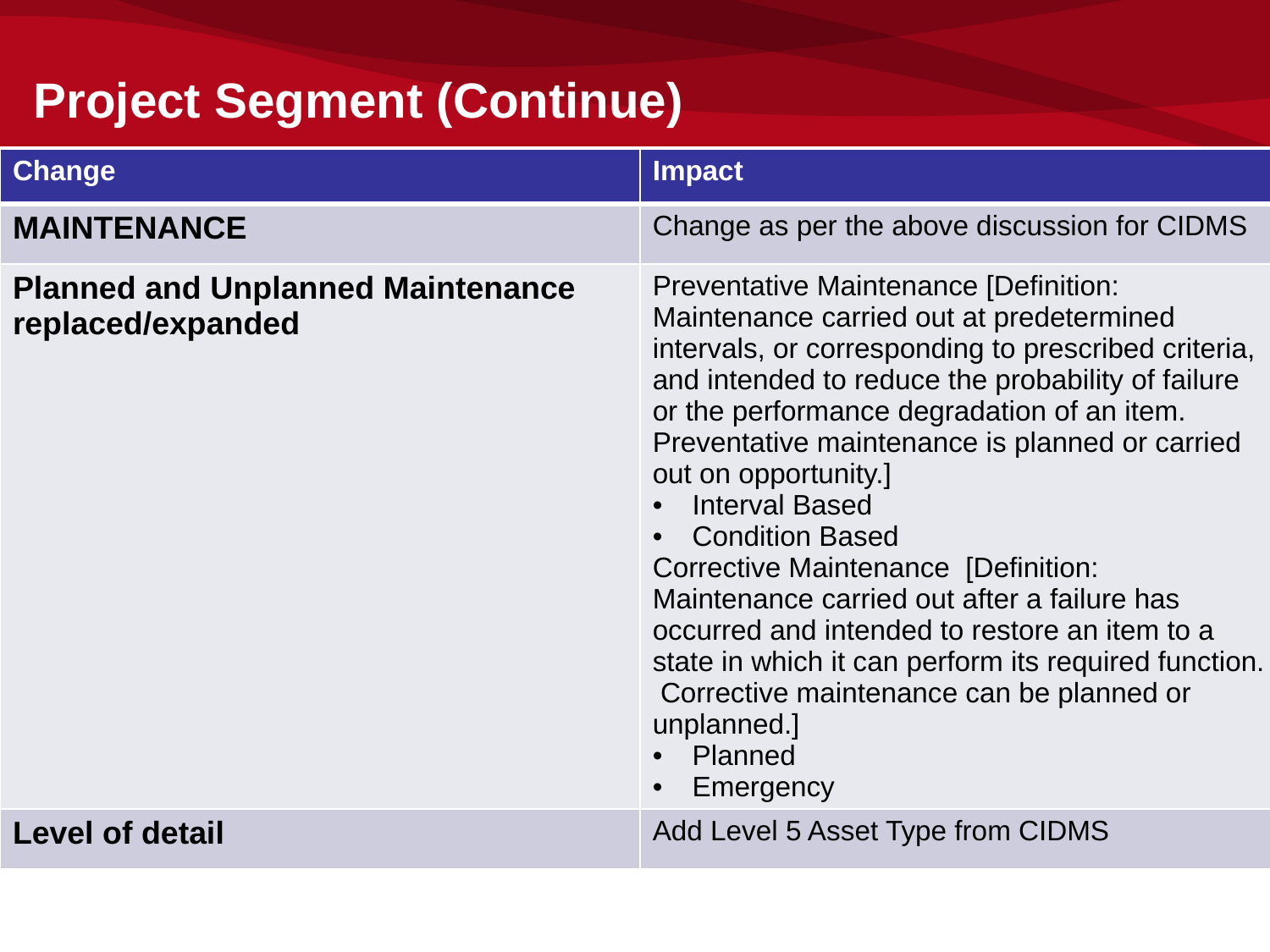

Project Segment (Continue)

| Change | Impact |
| --- | --- |
| MAINTENANCE | Change as per the above discussion for CIDMS |
| Planned and Unplanned Maintenance replaced/expanded | Preventative Maintenance [Definition: Maintenance carried out at predetermined intervals, or corresponding to prescribed criteria, and intended to reduce the probability of failure or the performance degradation of an item. Preventative maintenance is planned or carried out on opportunity.] Interval Based Condition Based Corrective Maintenance [Definition: Maintenance carried out after a failure has occurred and intended to restore an item to a state in which it can perform its required function. Corrective maintenance can be planned or unplanned.] Planned Emergency |
| Level of detail | Add Level 5 Asset Type from CIDMS |